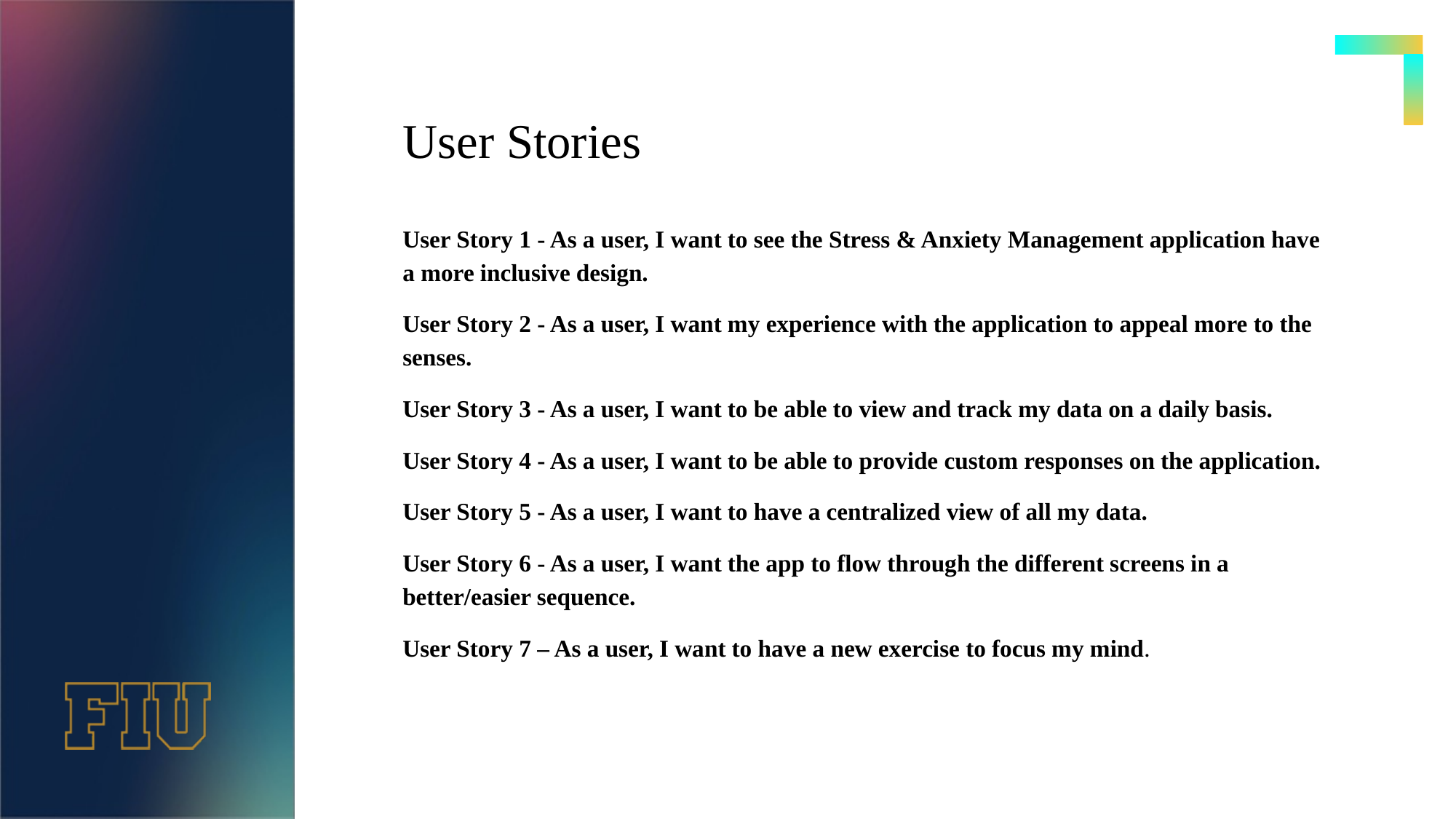

# User Stories
User Story 1 - As a user, I want to see the Stress & Anxiety Management application have a more inclusive design.
User Story 2 - As a user, I want my experience with the application to appeal more to the senses.
User Story 3 - As a user, I want to be able to view and track my data on a daily basis.
User Story 4 - As a user, I want to be able to provide custom responses on the application.
User Story 5 - As a user, I want to have a centralized view of all my data.
User Story 6 - As a user, I want the app to flow through the different screens in a better/easier sequence.
User Story 7 – As a user, I want to have a new exercise to focus my mind.